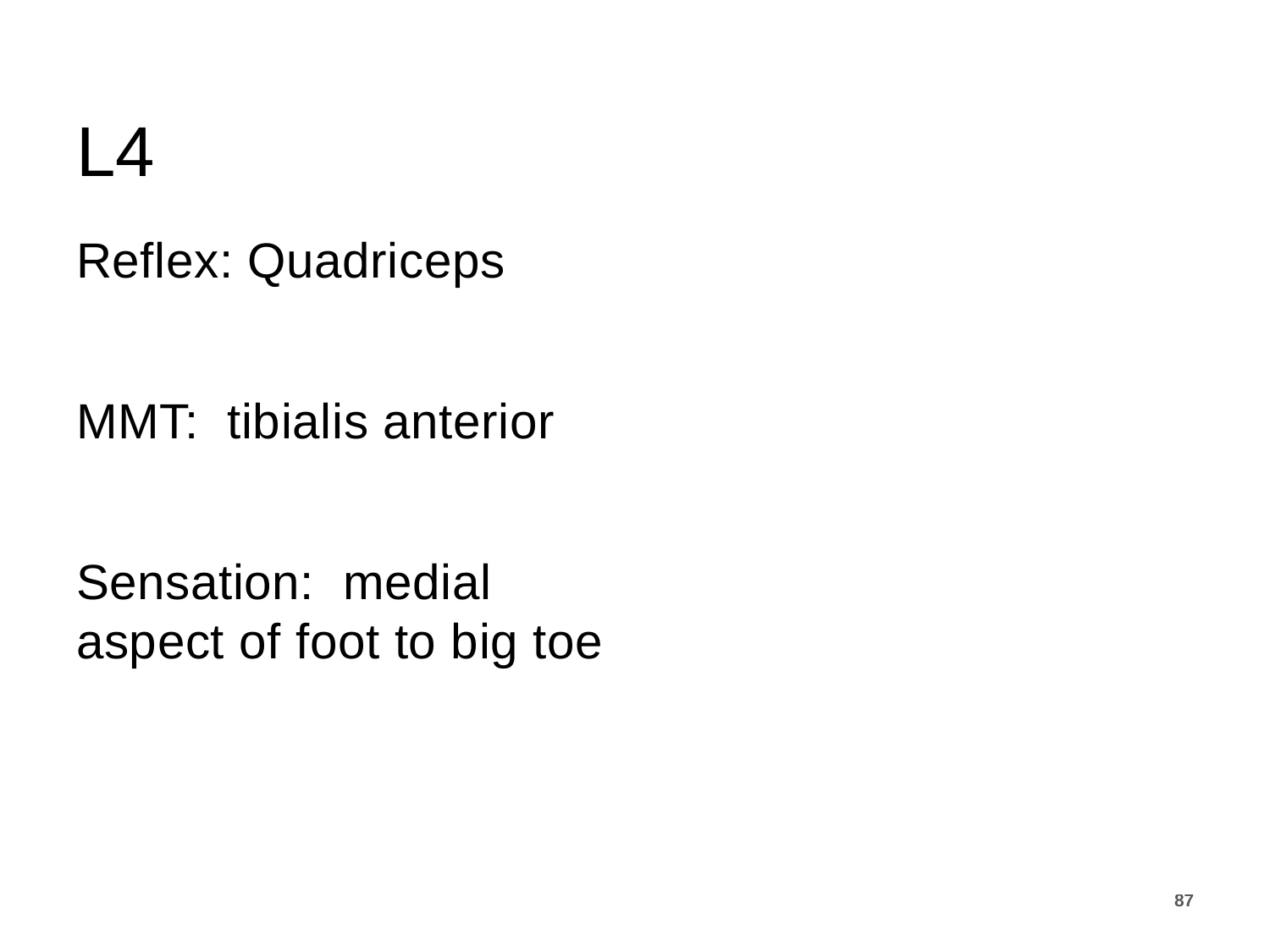

# L4
Reflex: Quadriceps

MMT:  tibialis anterior

Sensation:  medial aspect of foot to big toe

87